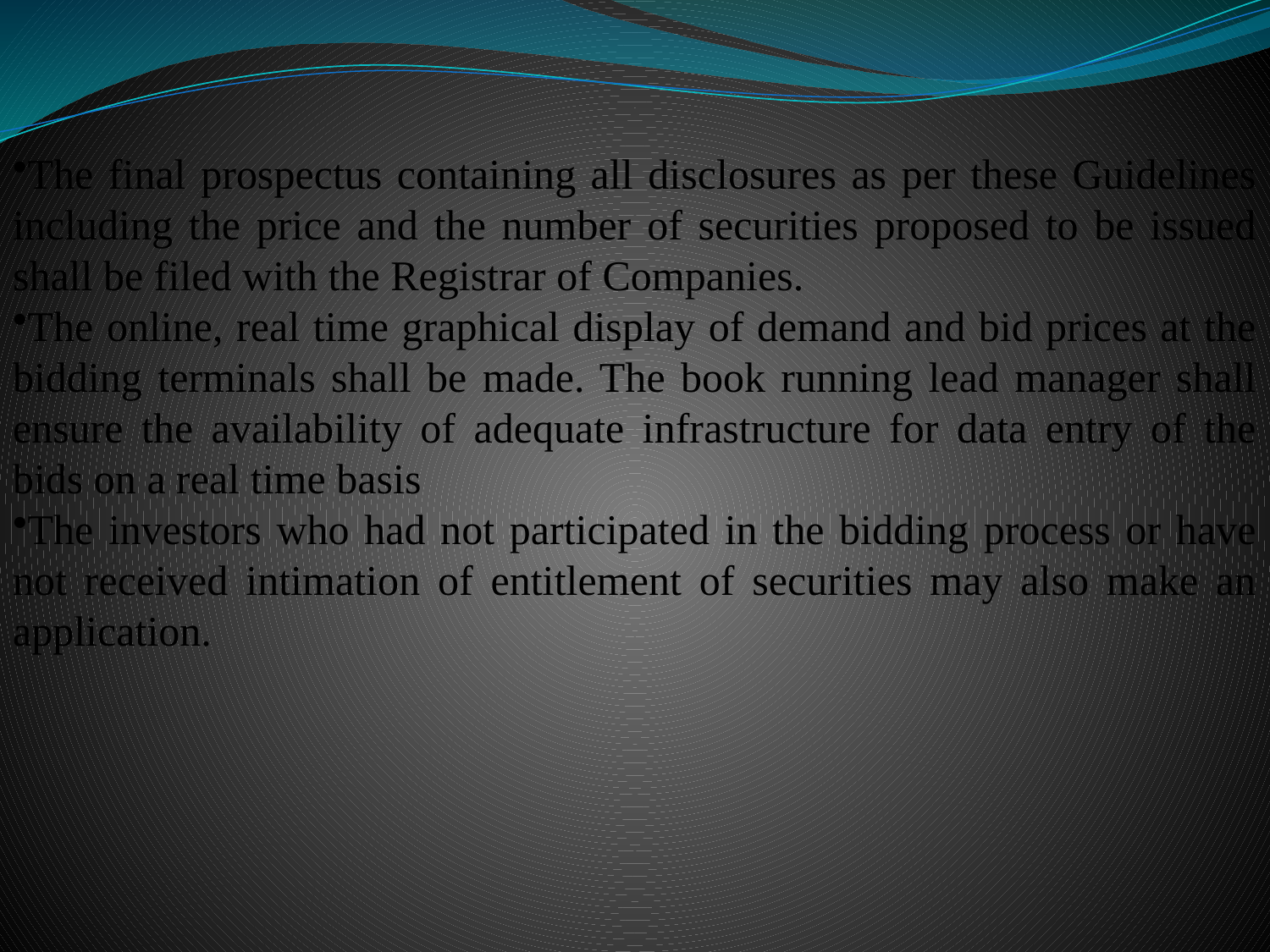

The final prospectus containing all disclosures as per these Guidelines including the price and the number of securities proposed to be issued shall be filed with the Registrar of Companies.
The online, real time graphical display of demand and bid prices at the bidding terminals shall be made. The book running lead manager shall ensure the availability of adequate infrastructure for data entry of the bids on a real time basis
The investors who had not participated in the bidding process or have not received intimation of entitlement of securities may also make an application.